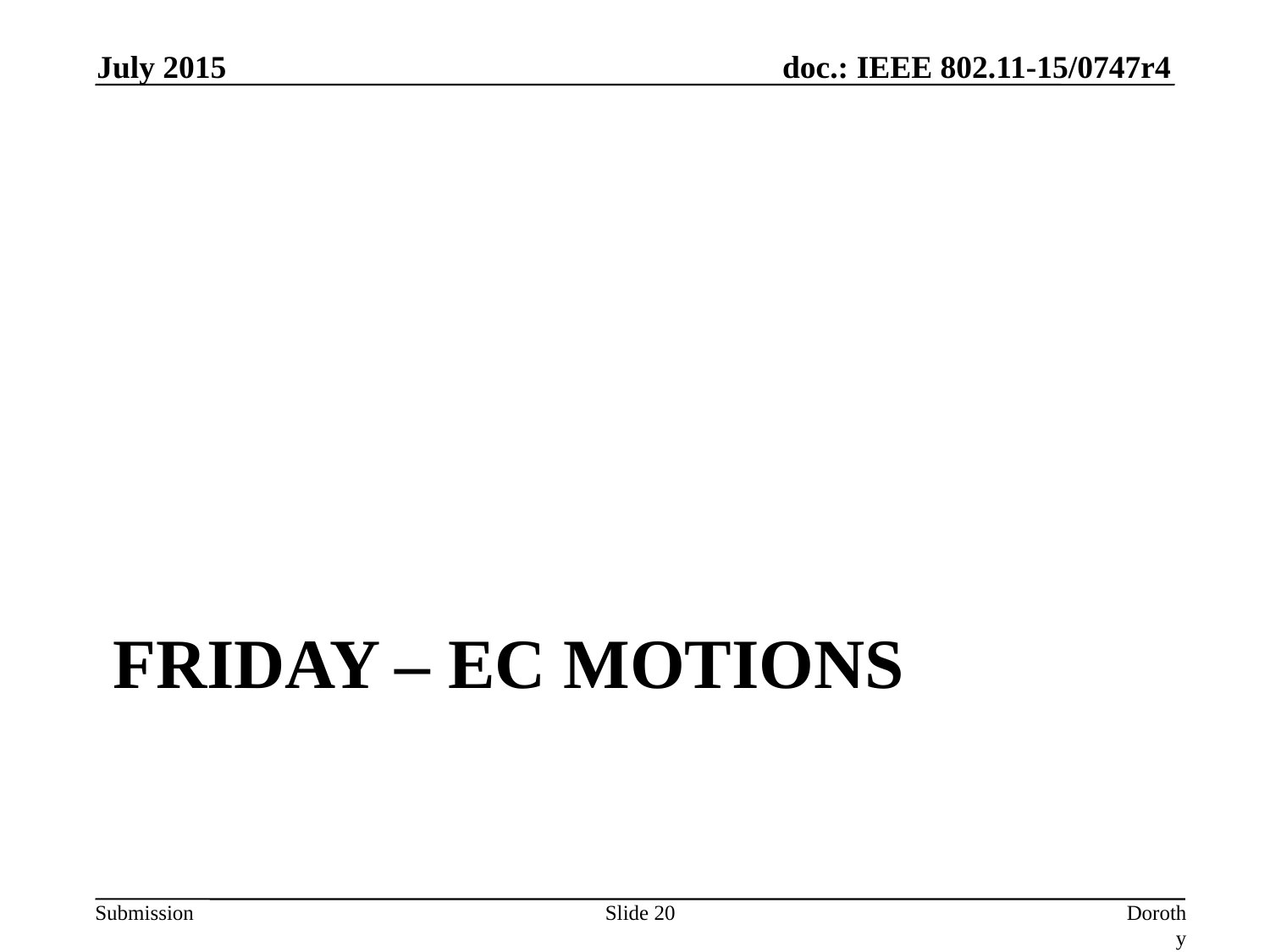

July 2015

# Friday – EC Motions
Slide 20
Dorothy Stanley, HP-Aruba Networks